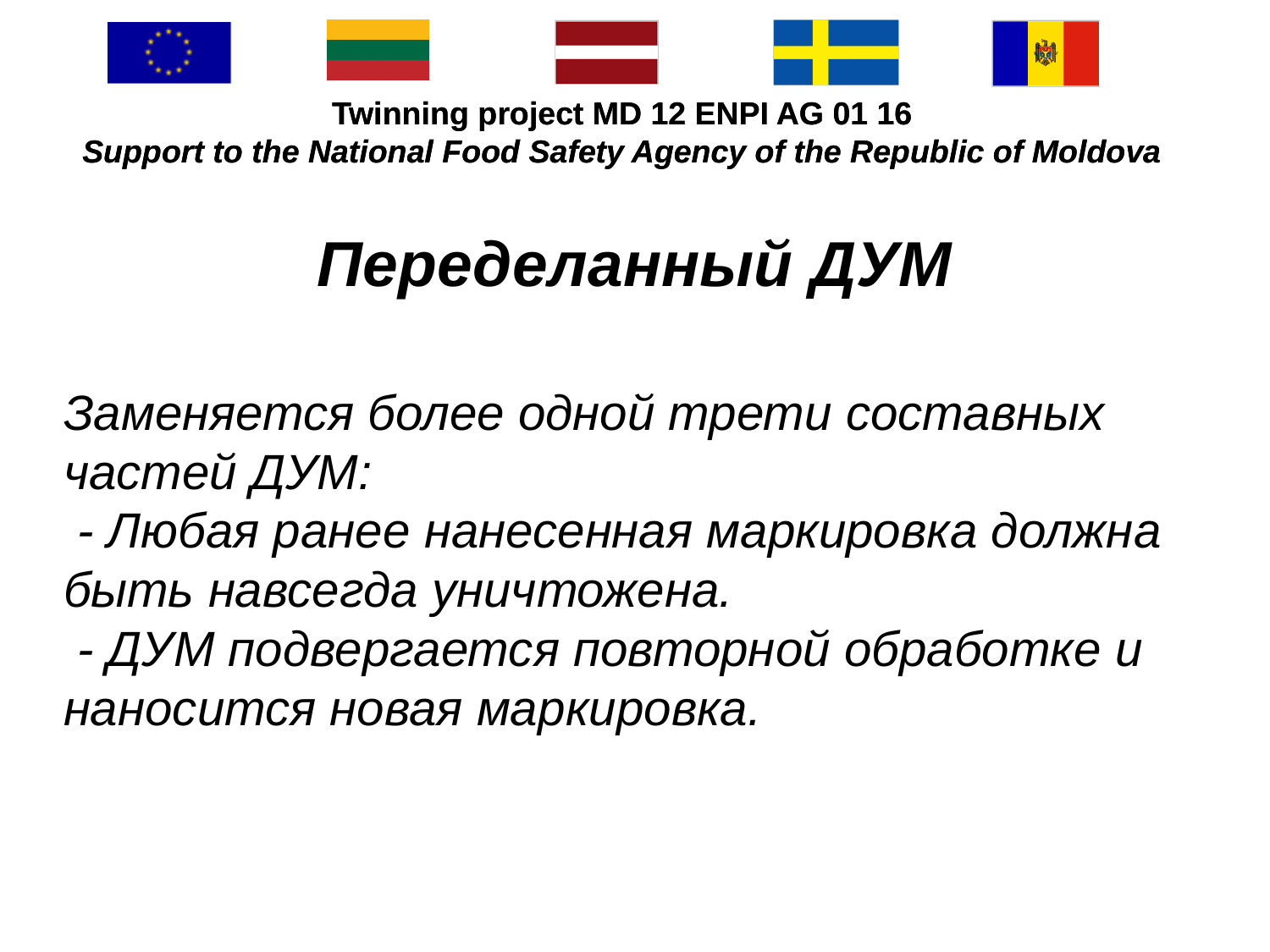

#
Переделанный ДУМ
Заменяется более одной трети составных частей ДУМ:
 - Любая ранее нанесенная маркировка должна быть навсегда уничтожена.
 - ДУМ подвергается повторной обработке и наносится новая маркировка.